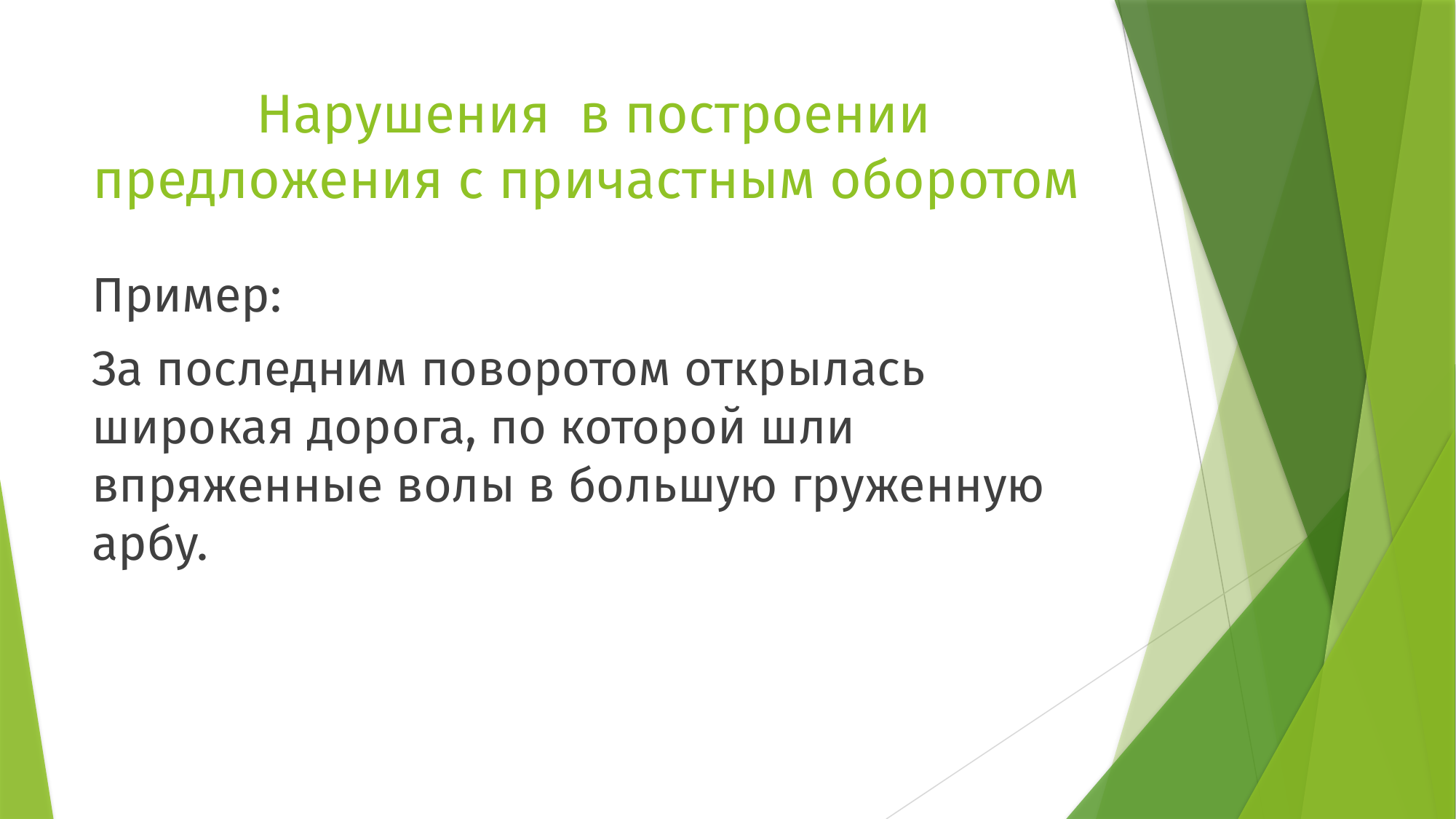

# Нарушения  в построении предложения с причастным оборотом
Пример:
За последним поворотом открылась широкая дорога, по которой шли впряженные волы в большую груженную арбу.